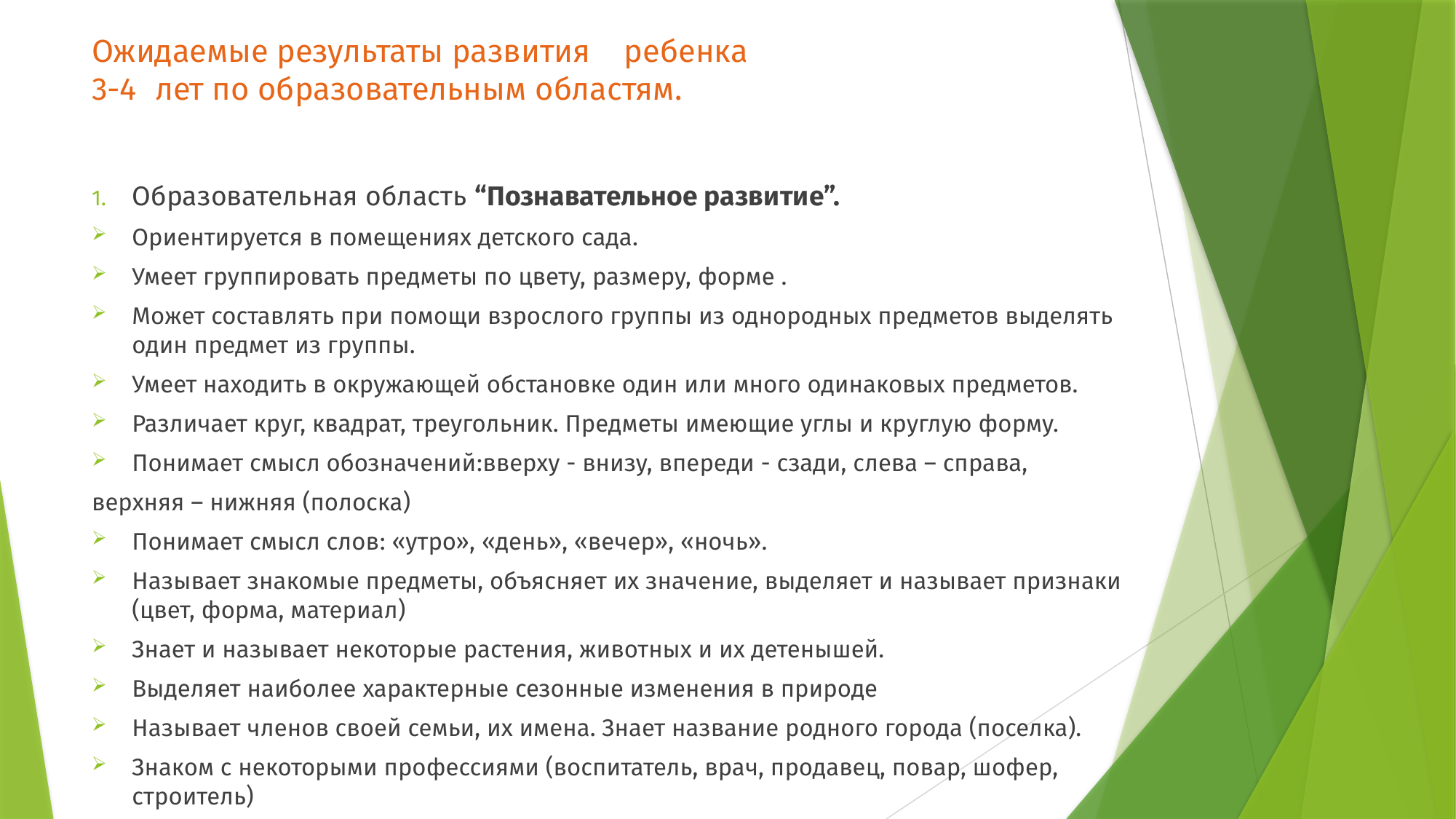

# Ожидаемые результаты развития    ребенка 3-4	лет по образовательным областям.
Образовательная область “Познавательное развитие”.
Ориентируется в помещениях детского сада.
Умеет группировать предметы по цвету, размеру, форме .
Может составлять при помощи взрослого группы из однородных предметов выделять один предмет из группы.
Умеет находить в окружающей обстановке один или много одинаковых предметов.
Различает круг, квадрат, треугольник. Предметы имеющие углы и круглую форму.
Понимает смысл обозначений:вверху - внизу, впереди - сзади, слева – справа,
верхняя – нижняя (полоска)
Понимает смысл слов: «утро», «день», «вечер», «ночь».
Называет знакомые предметы, объясняет их значение, выделяет и называет признаки (цвет, форма, материал)
	Знает и называет некоторые растения, животных и их детенышей.
	Выделяет наиболее характерные сезонные изменения в природе
Называет членов своей семьи, их имена. Знает название родного города (поселка).
	Знаком с некоторыми профессиями (воспитатель, врач, продавец, повар, шофер, строитель)